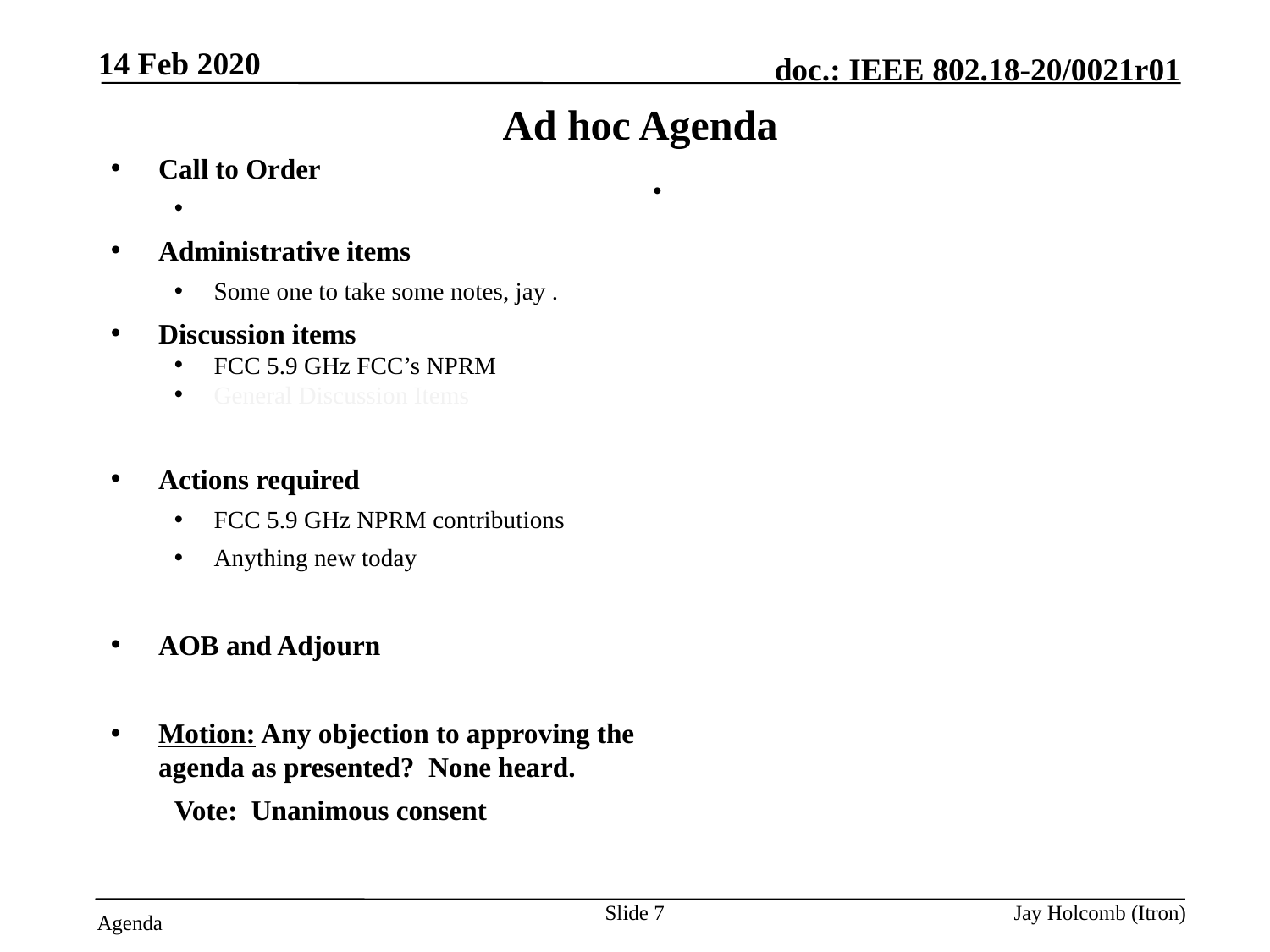

14 Feb 2020
# Ad hoc Agenda

Call to Order
Attendance server is open
Administrative items
Some one to take some notes, jay .
Discussion items
FCC 5.9 GHz FCC’s NPRM
General Discussion Items

Actions required
FCC 5.9 GHz NPRM contributions
Anything new today

AOB and Adjourn

Motion: Any objection to approving the agenda as presented?  None heard.
Vote:  Unanimous consent

Slide 7
Jay Holcomb (Itron)
Agenda